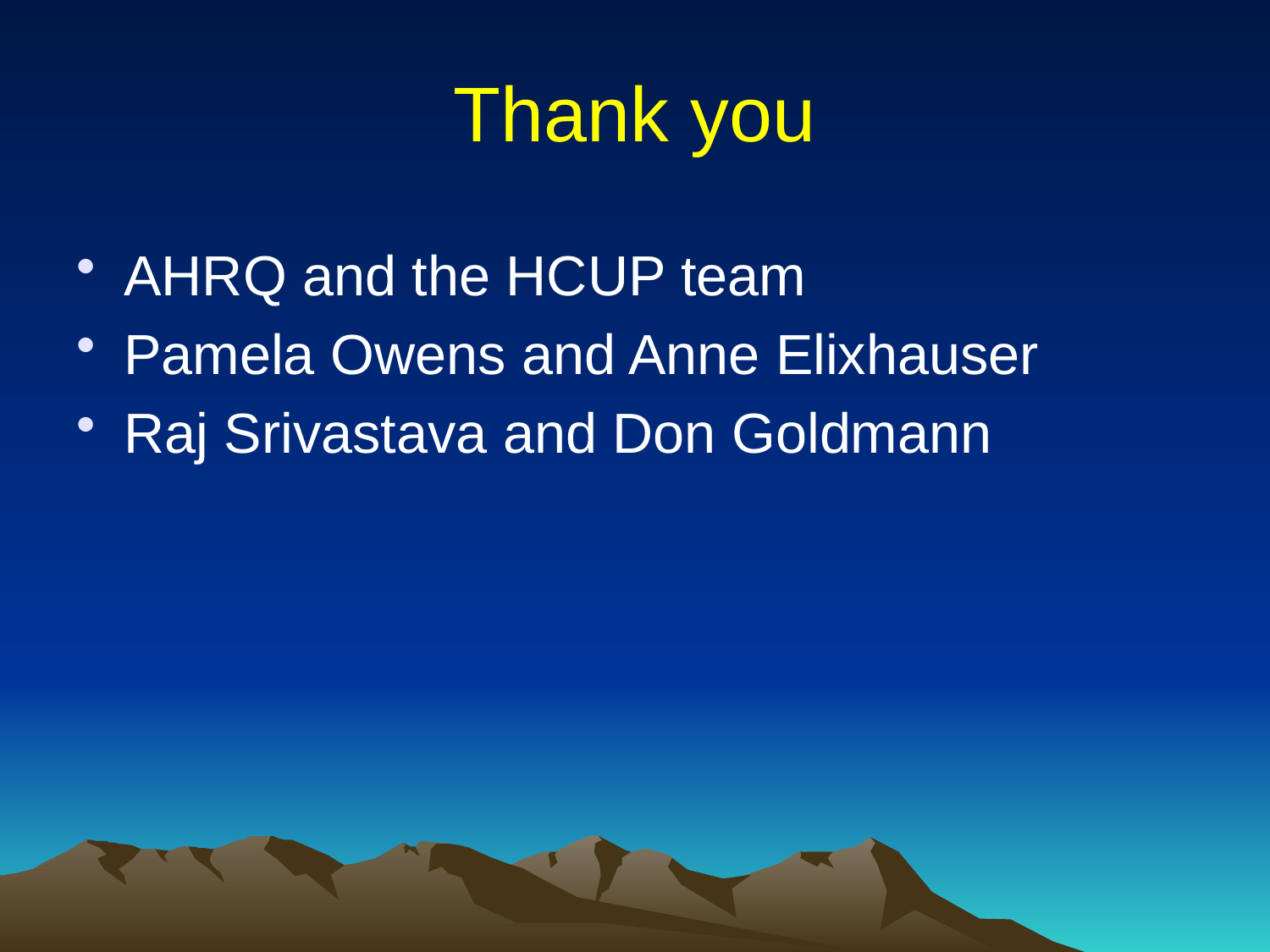

# Thank you
AHRQ and the HCUP team
Pamela Owens and Anne Elixhauser
Raj Srivastava and Don Goldmann